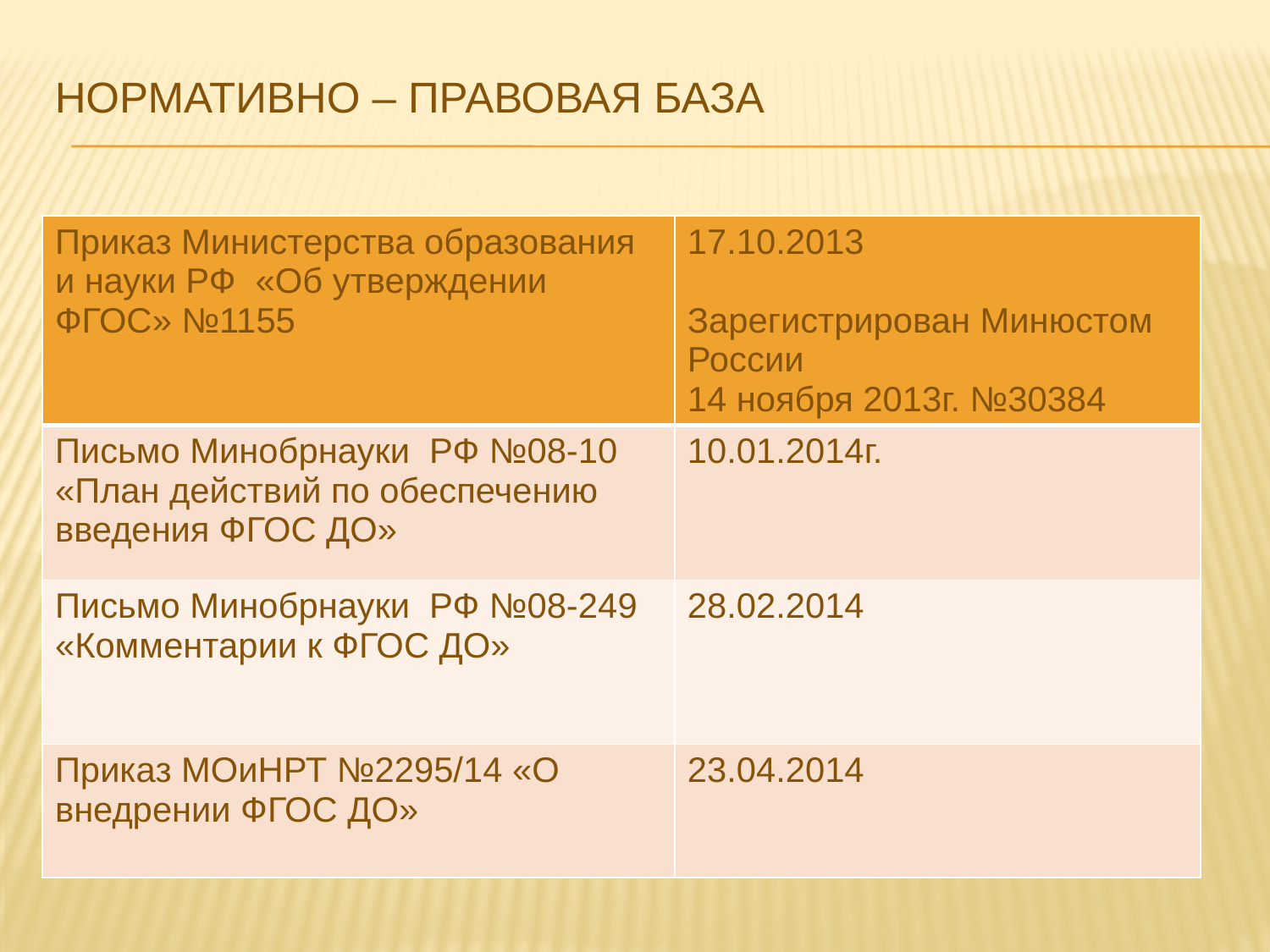

# НОРМАТИВНО – ПРАВОВАЯ БАЗА
| Приказ Министерства образования и науки РФ «Об утверждении ФГОС» №1155 | 17.10.2013 Зарегистрирован Минюстом России 14 ноября 2013г. №30384 |
| --- | --- |
| Письмо Минобрнауки РФ №08-10 «План действий по обеспечению введения ФГОС ДО» | 10.01.2014г. |
| Письмо Минобрнауки РФ №08-249 «Комментарии к ФГОС ДО» | 28.02.2014 |
| Приказ МОиНРТ №2295/14 «О внедрении ФГОС ДО» | 23.04.2014 |